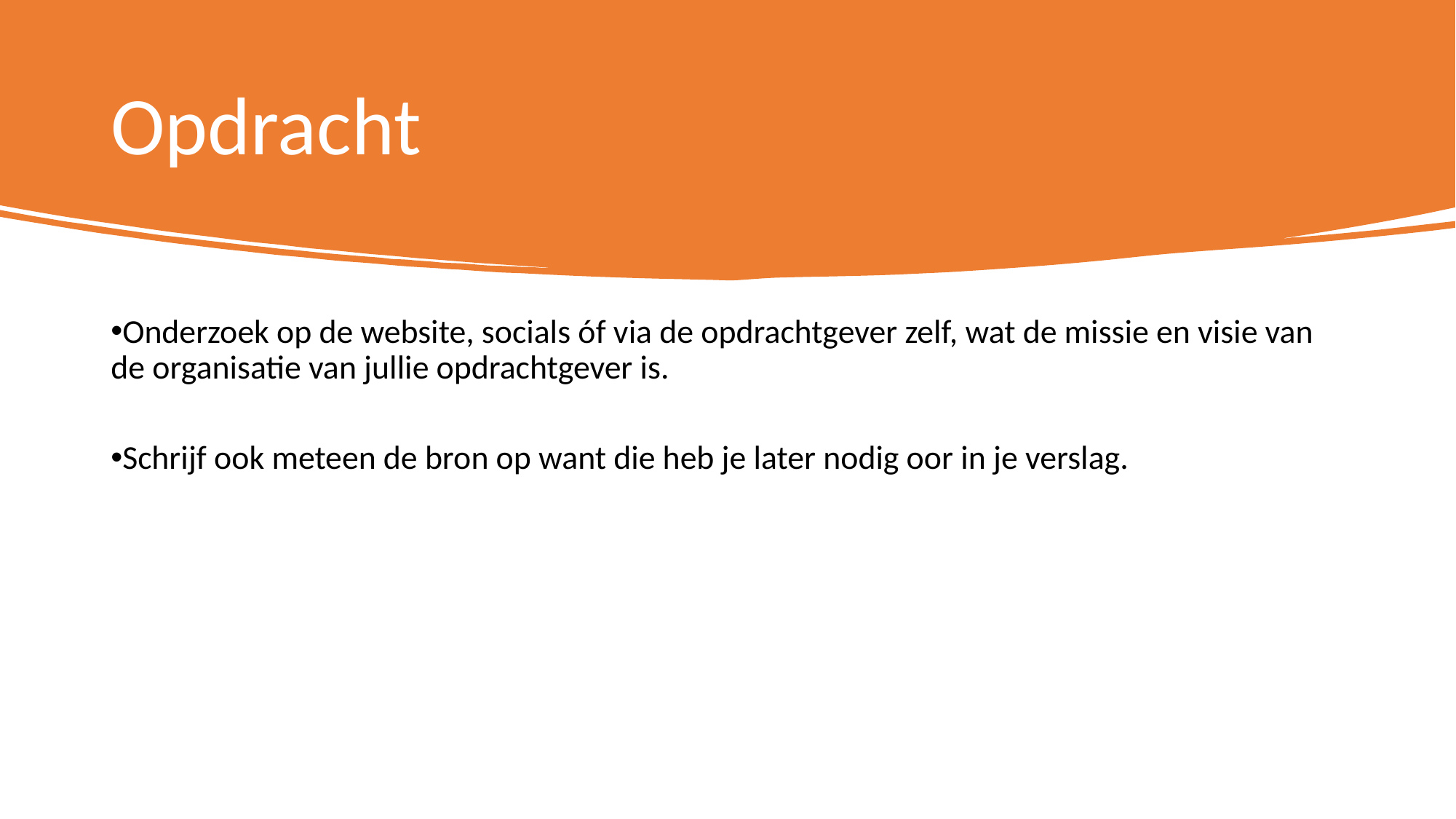

# Opdracht
Onderzoek op de website, socials óf via de opdrachtgever zelf, wat de missie en visie van de organisatie van jullie opdrachtgever is.

Schrijf ook meteen de bron op want die heb je later nodig oor in je verslag.